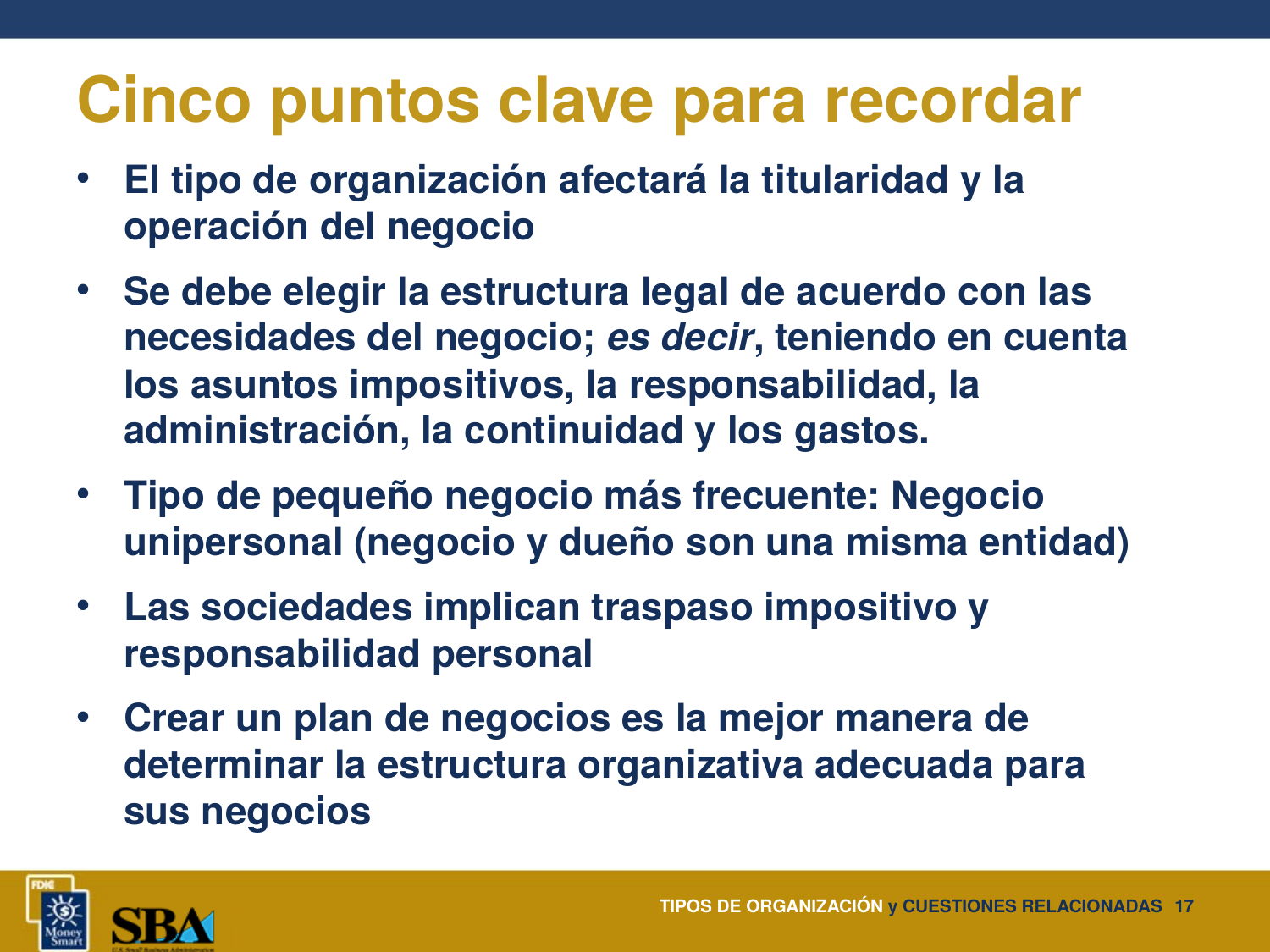

# Cinco puntos clave para recordar
El tipo de organización afectará la titularidad y la operación del negocio
Se debe elegir la estructura legal de acuerdo con las necesidades del negocio; es decir, teniendo en cuenta los asuntos impositivos, la responsabilidad, la administración, la continuidad y los gastos.
Tipo de pequeño negocio más frecuente: Negocio unipersonal (negocio y dueño son una misma entidad)
Las sociedades implican traspaso impositivo y responsabilidad personal
Crear un plan de negocios es la mejor manera de determinar la estructura organizativa adecuada para sus negocios